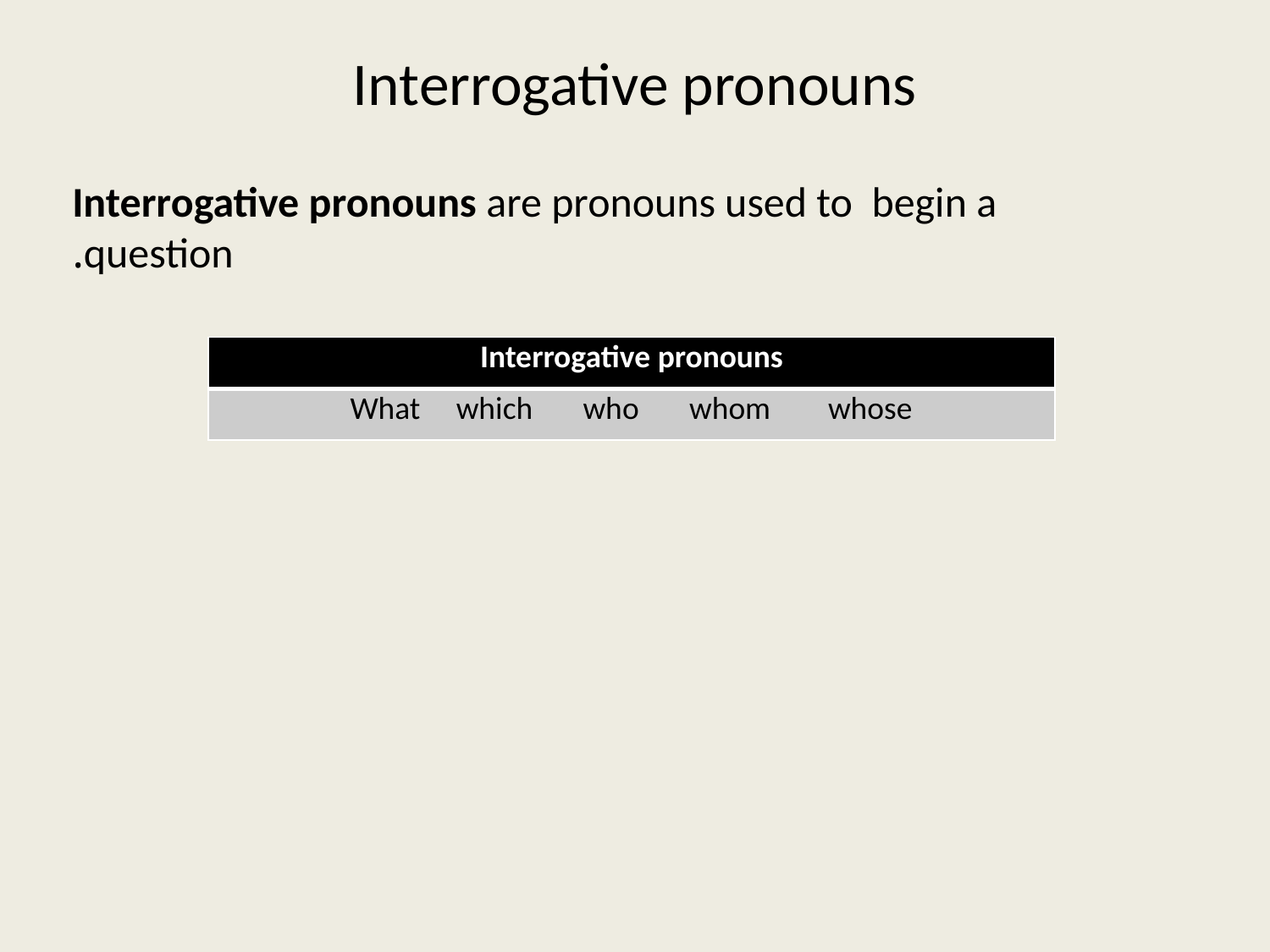

# Interrogative pronouns
Interrogative pronouns are pronouns used to  begin a question.

| Interrogative pronouns |
| --- |
| What which who whom whose |